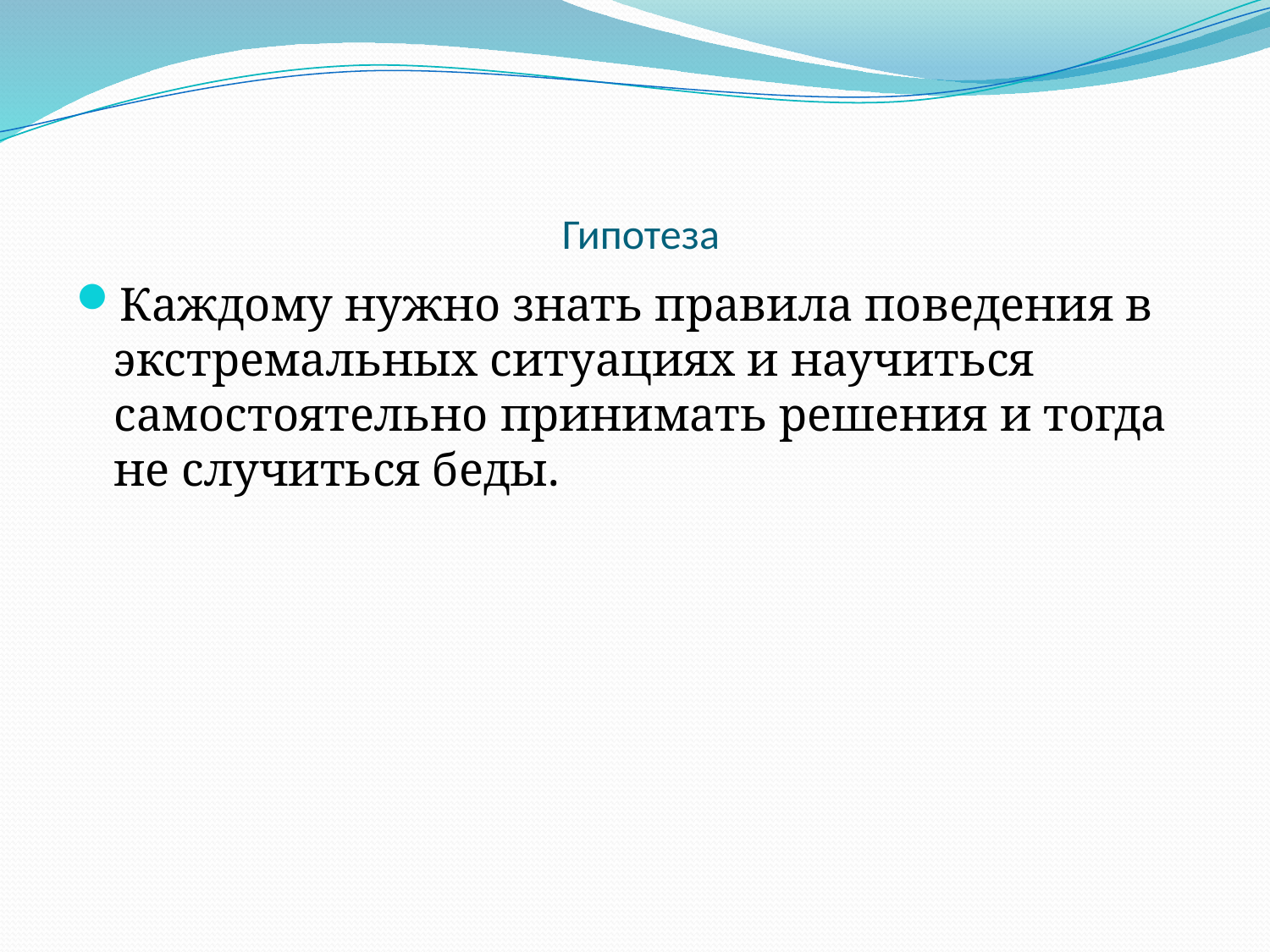

# Гипотеза
Каждому нужно знать правила поведения в  экстремальных ситуациях и научиться самостоятельно принимать решения и тогда не случиться беды.